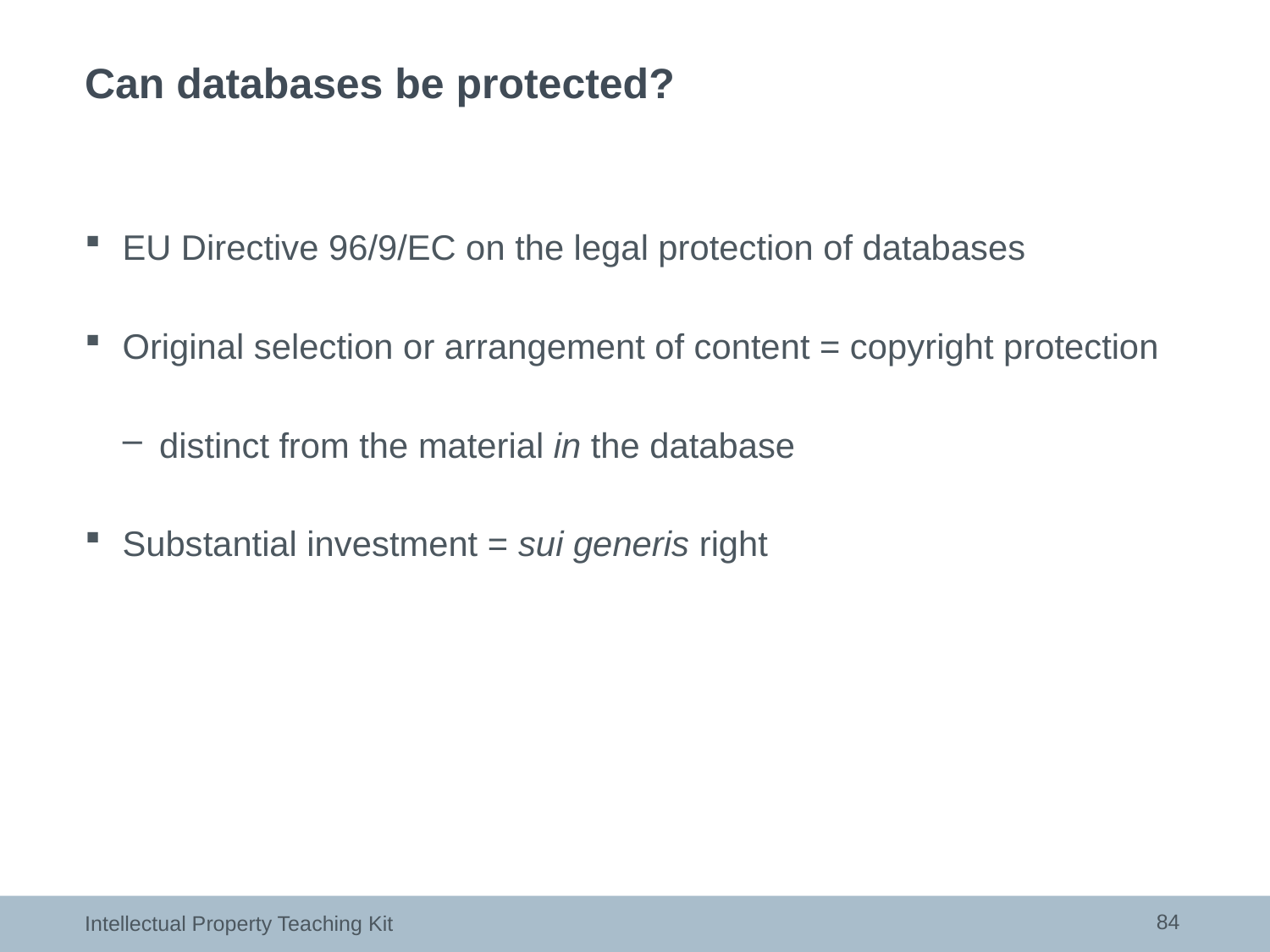

# Can databases be protected?
EU Directive 96/9/EC on the legal protection of databases

Original selection or arrangement of content = copyright protection

distinct from the material in the database

Substantial investment = sui generis right

84
Intellectual Property Teaching Kit